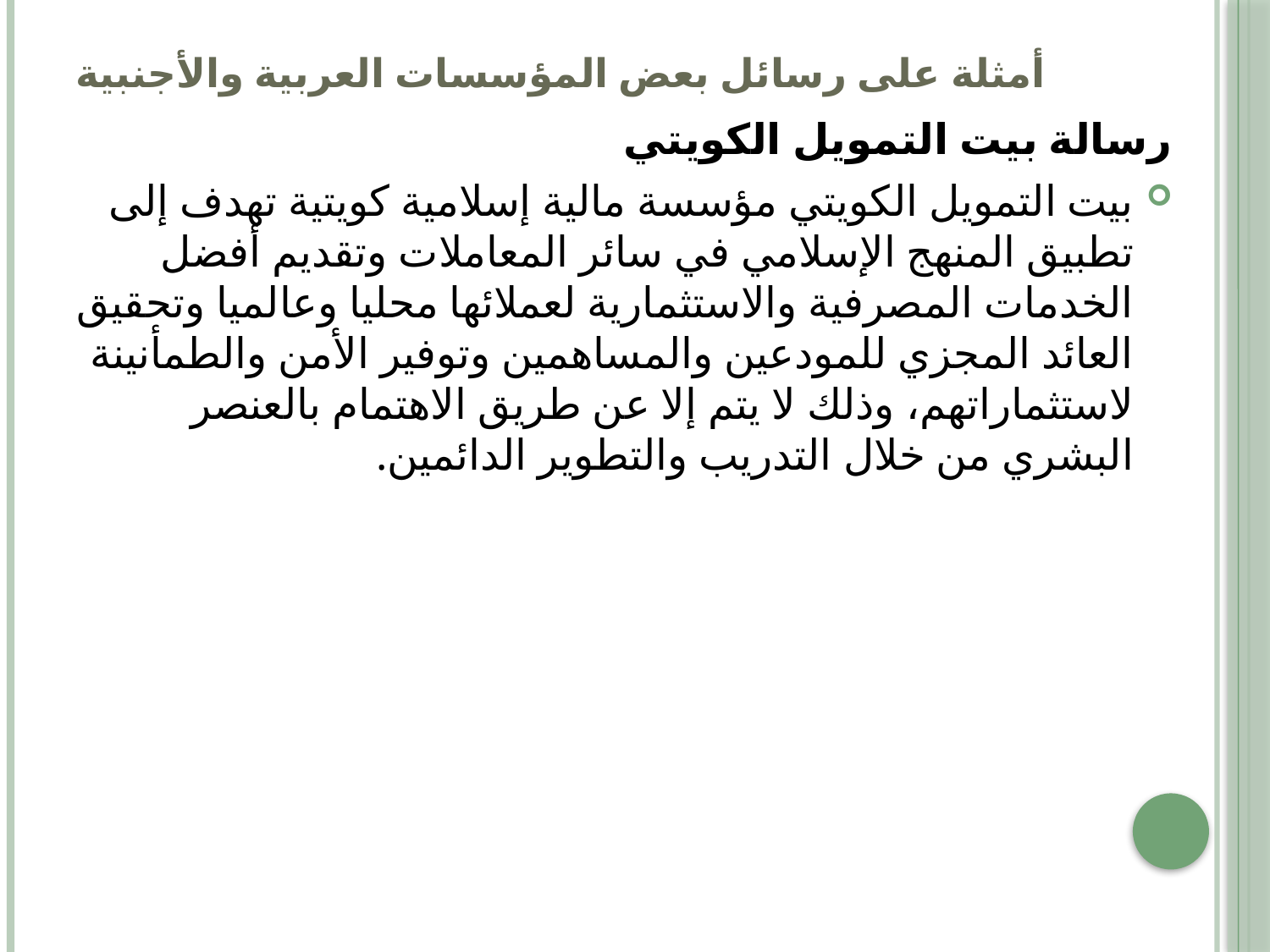

# أمثلة على رسائل بعض المؤسسات العربية والأجنبية
رسالة بيت التمويل الكويتي
بيت التمويل الكويتي مؤسسة مالية إسلامية كويتية تهدف إلى تطبيق المنهج الإسلامي في سائر المعاملات وتقديم أفضل الخدمات المصرفية والاستثمارية لعملائها محليا وعالميا وتحقيق العائد المجزي للمودعين والمساهمين وتوفير الأمن والطمأنينة لاستثماراتهم، وذلك لا يتم إلا عن طريق الاهتمام بالعنصر البشري من خلال التدريب والتطوير الدائمين.